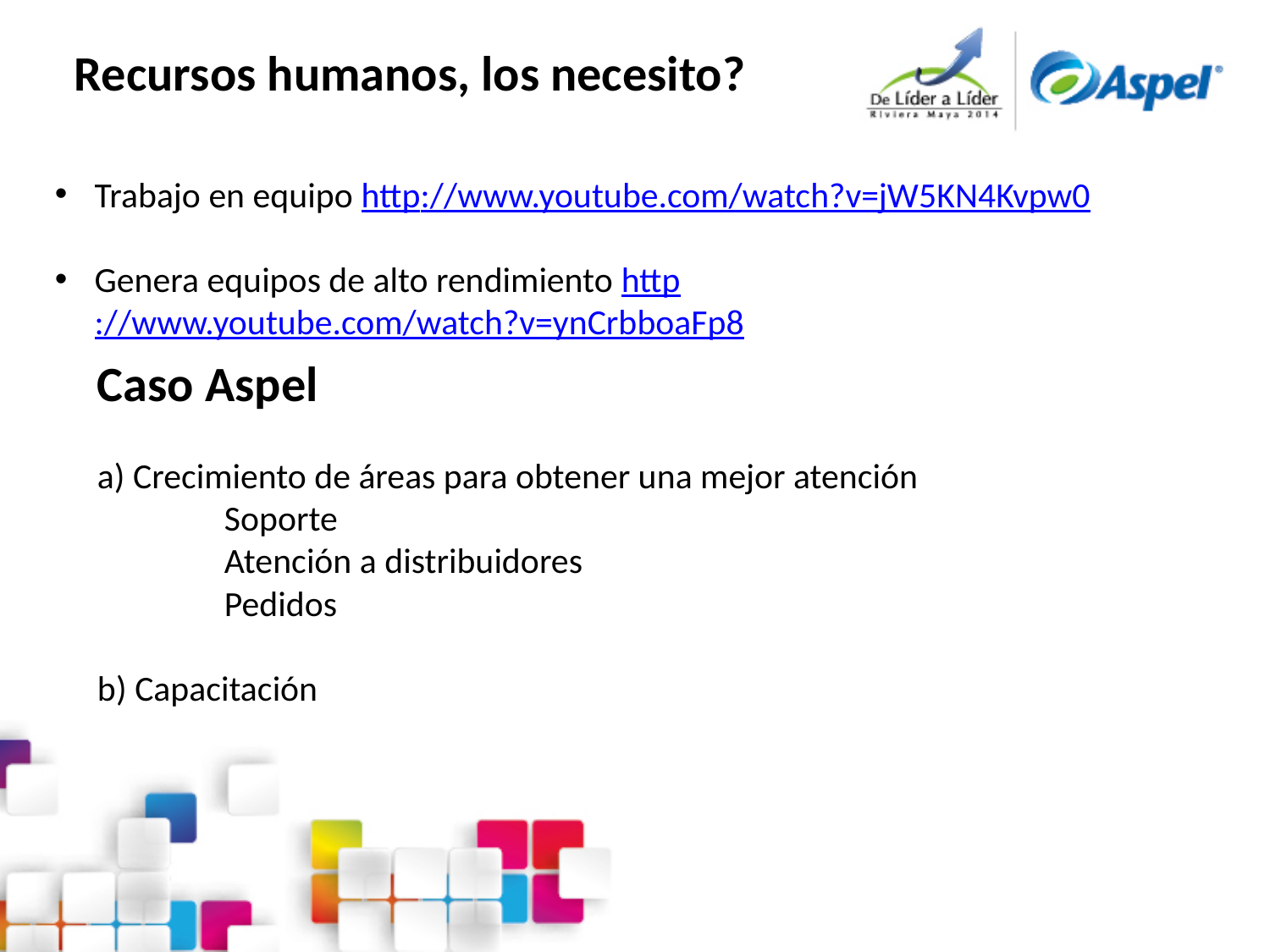

# Recursos humanos, los necesito?
Trabajo en equipo http://www.youtube.com/watch?v=jW5KN4Kvpw0

Genera equipos de alto rendimiento http://www.youtube.com/watch?v=ynCrbboaFp8

Caso Aspel

a) Crecimiento de áreas para obtener una mejor atención
	Soporte
	Atención a distribuidores
	Pedidos

b) Capacitación